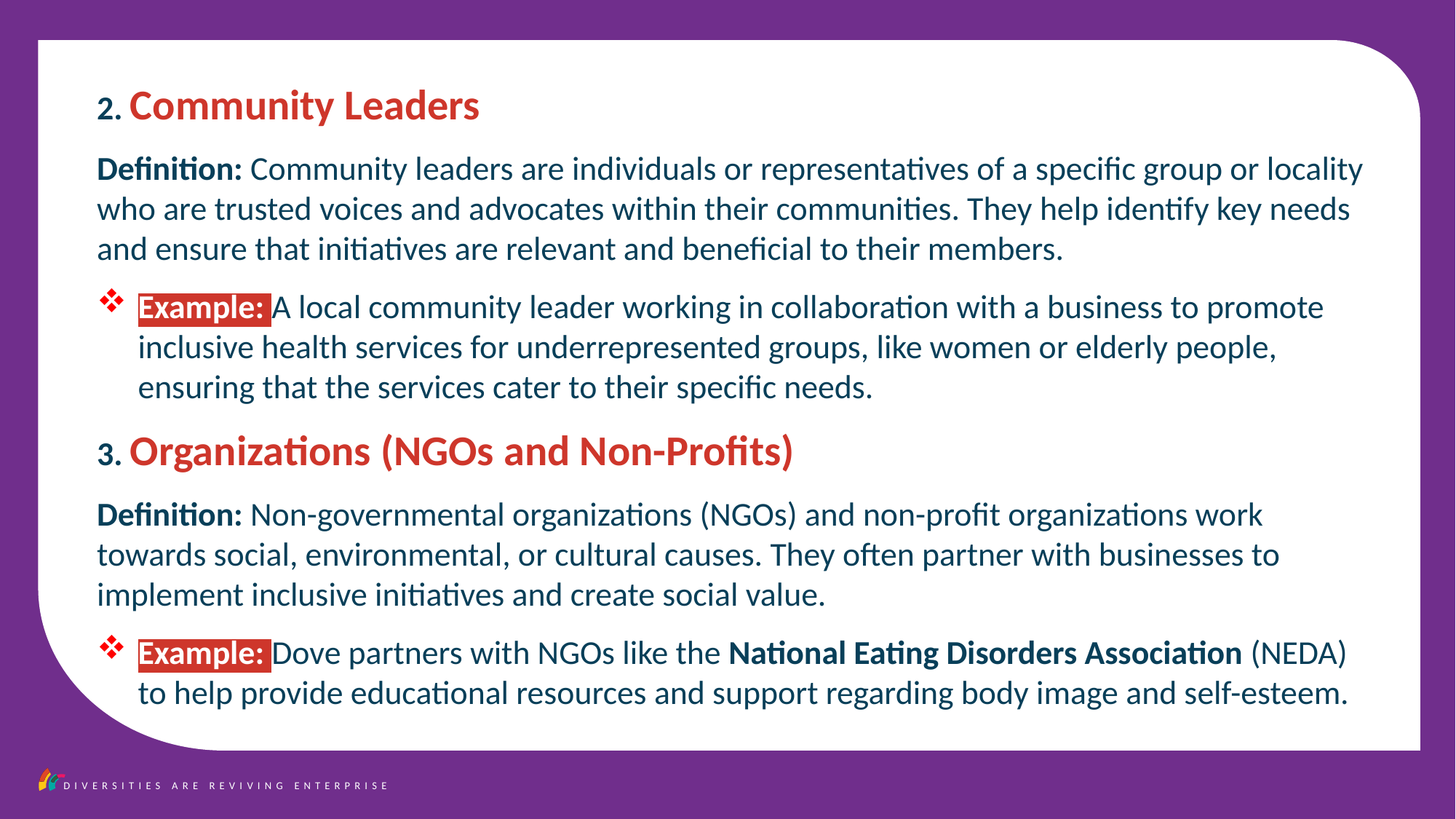

2. Community Leaders
Definition: Community leaders are individuals or representatives of a specific group or locality who are trusted voices and advocates within their communities. They help identify key needs and ensure that initiatives are relevant and beneficial to their members.
Example: A local community leader working in collaboration with a business to promote inclusive health services for underrepresented groups, like women or elderly people, ensuring that the services cater to their specific needs.
3. Organizations (NGOs and Non-Profits)
Definition: Non-governmental organizations (NGOs) and non-profit organizations work towards social, environmental, or cultural causes. They often partner with businesses to implement inclusive initiatives and create social value.
Example: Dove partners with NGOs like the National Eating Disorders Association (NEDA) to help provide educational resources and support regarding body image and self-esteem.